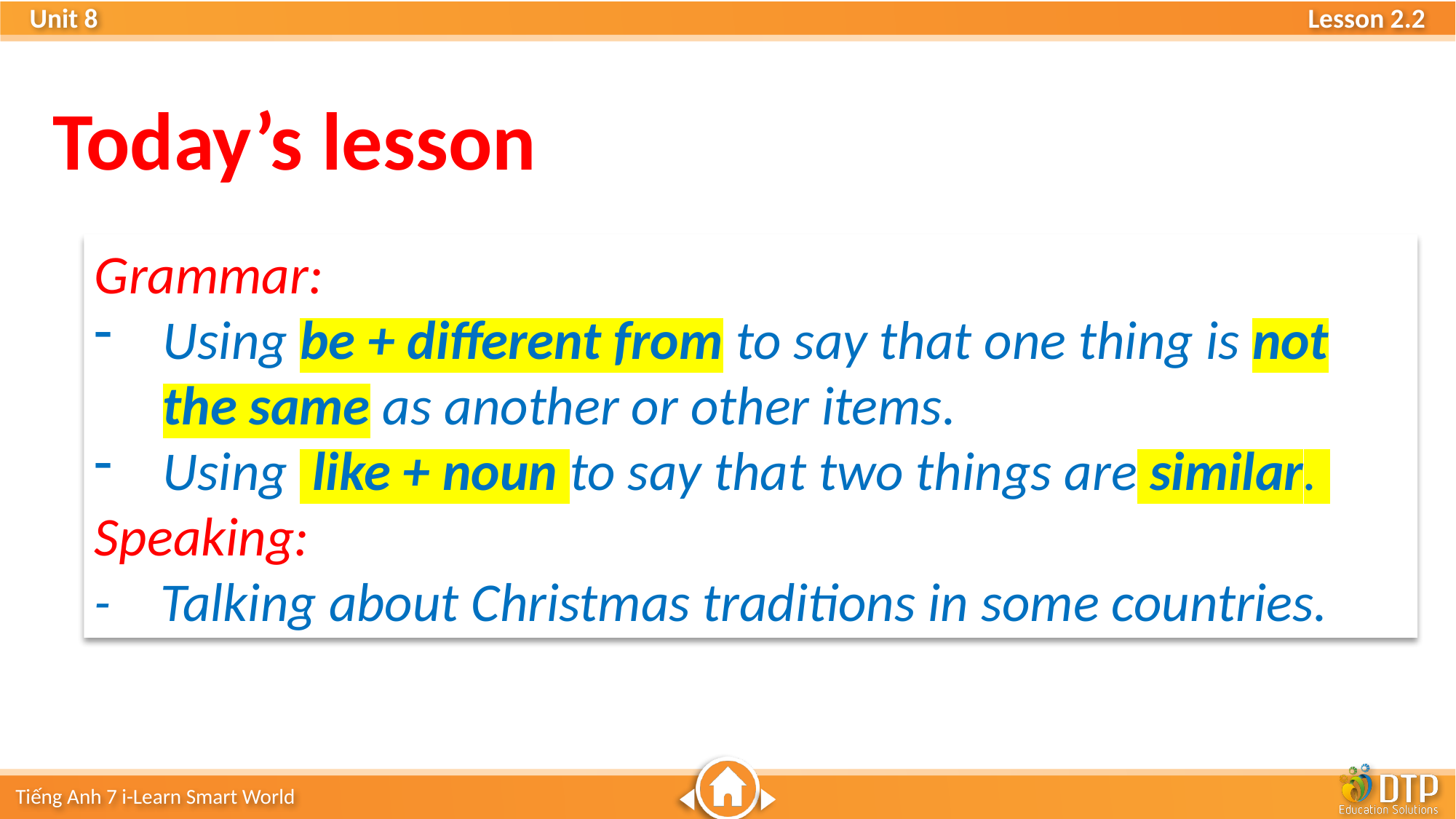

Today’s lesson
Grammar:
Using be + different from to say that one thing is not the same as another or other items.
Using  like + noun to say that two things are similar.
Speaking:
-    Talking about Christmas traditions in some countries.